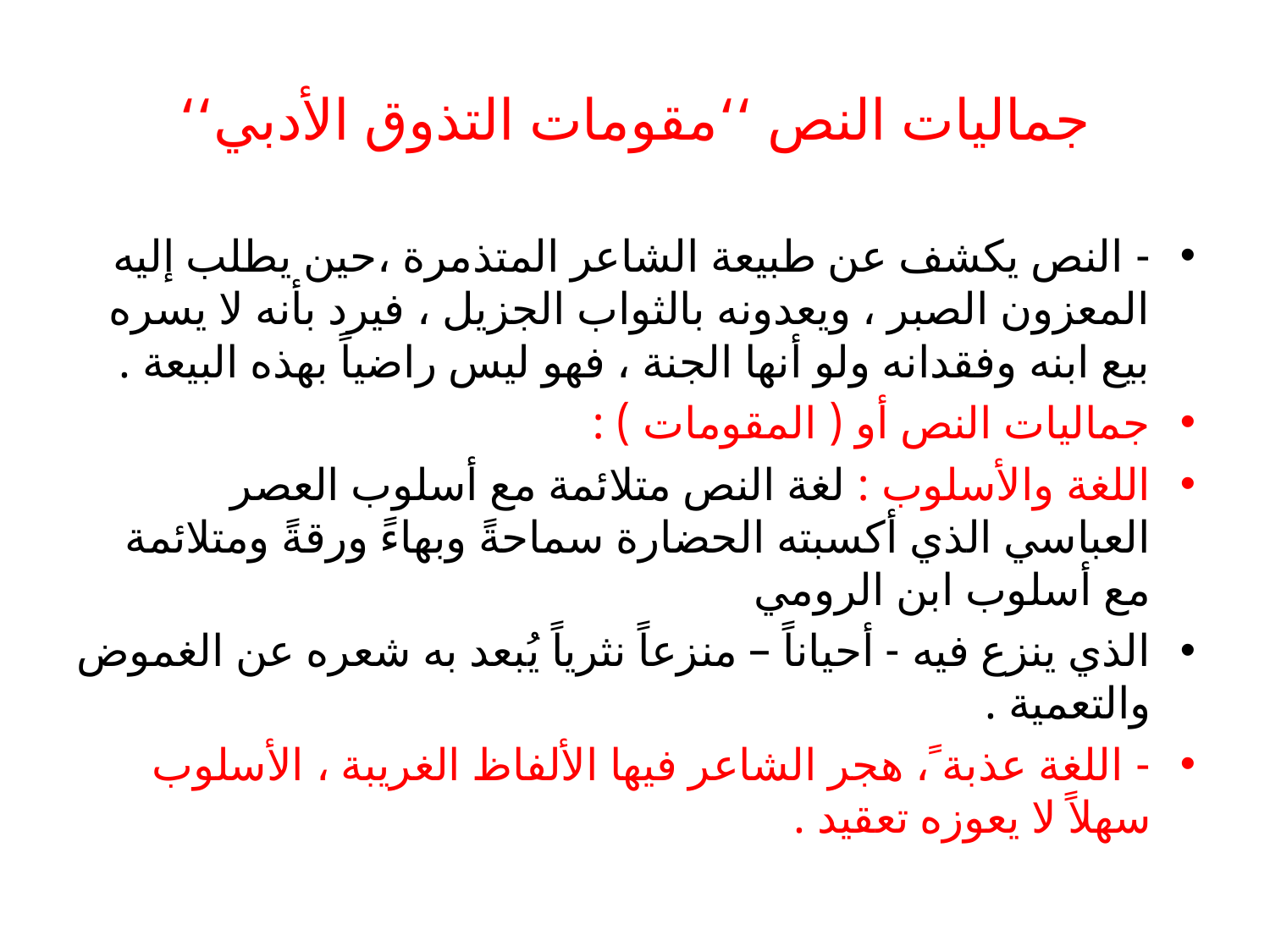

# جماليات النص ‘‘مقومات التذوق الأدبي‘‘
- النص يكشف عن طبيعة الشاعر المتذمرة ،حين يطلب إليه المعزون الصبر ، ويعدونه بالثواب الجزيل ، فيرد بأنه لا يسره بيع ابنه وفقدانه ولو أنها الجنة ، فهو ليس راضياً بهذه البيعة .
جماليات النص أو ( المقومات ) :
اللغة والأسلوب : لغة النص متلائمة مع أسلوب العصر العباسي الذي أكسبته الحضارة سماحةً وبهاءً ورقةً ومتلائمة مع أسلوب ابن الرومي
الذي ينزع فيه - أحياناً – منزعاً نثرياً يُبعد به شعره عن الغموض والتعمية .
- اللغة عذبة ً، هجر الشاعر فيها الألفاظ الغريبة ، الأسلوب سهلاً لا يعوزه تعقيد .